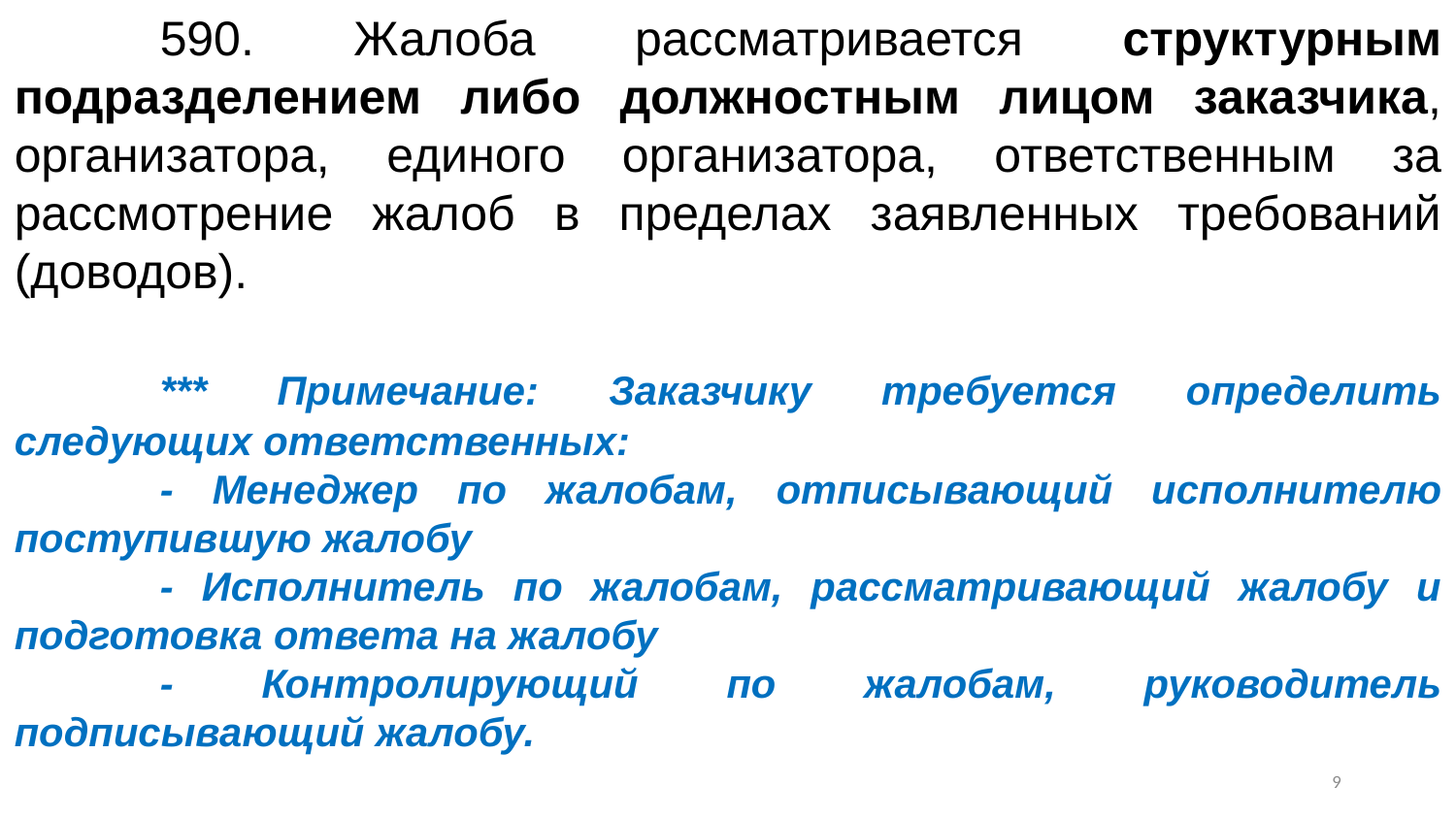

590. Жалоба рассматривается структурным подразделением либо должностным лицом заказчика, организатора, единого организатора, ответственным за рассмотрение жалоб в пределах заявленных требований (доводов).

	*** Примечание: Заказчику требуется определить следующих ответственных:
	- Менеджер по жалобам, отписывающий исполнителю поступившую жалобу
	- Исполнитель по жалобам, рассматривающий жалобу и подготовка ответа на жалобу
	- Контролирующий по жалобам, руководитель подписывающий жалобу.
9